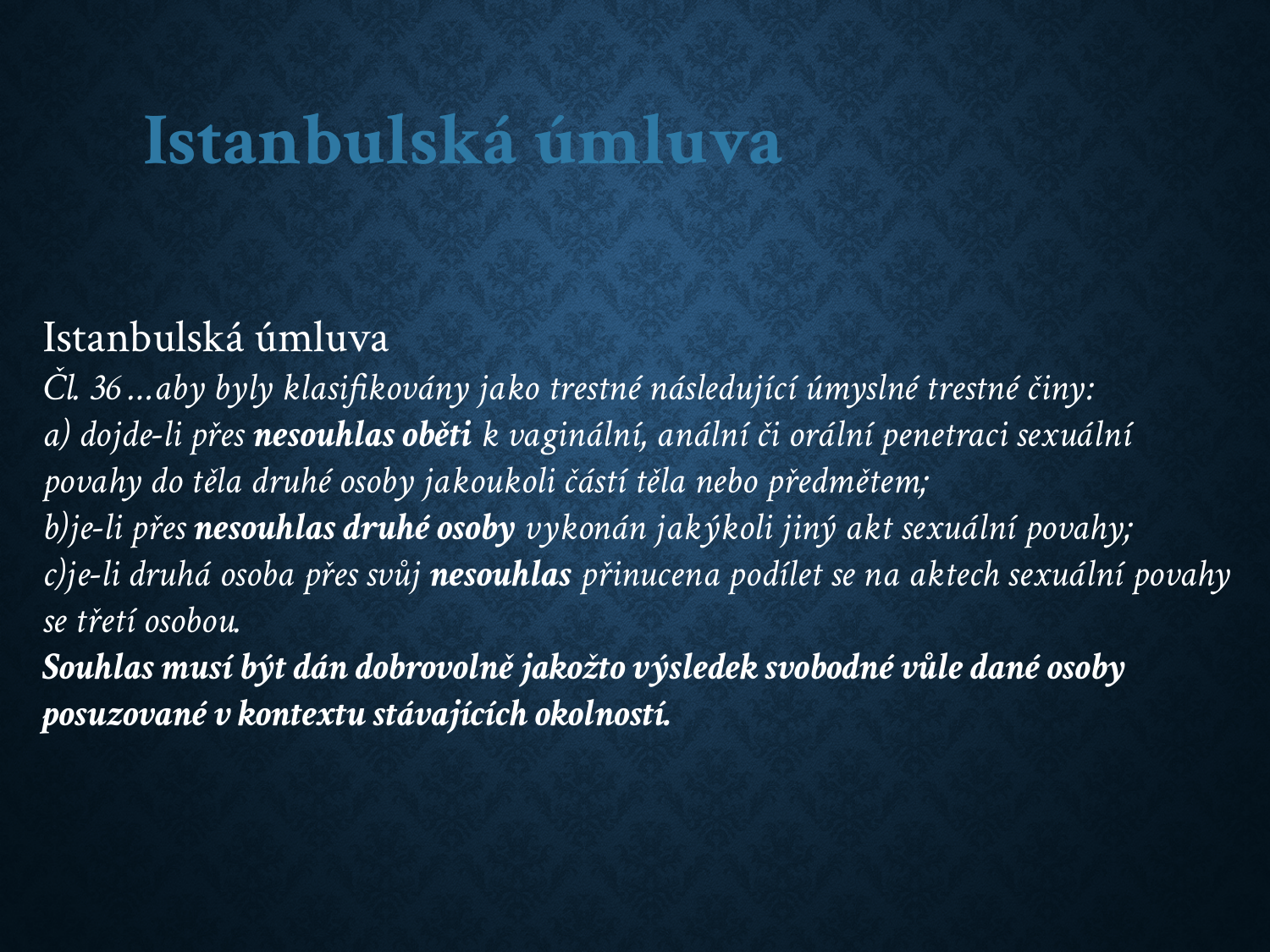

Istanbulská úmluva

Istanbulská úmluva
Čl. 36 …aby byly klasifikovány jako trestné následující úmyslné trestné činy:
a) dojde-li přes nesouhlas oběti k vaginální, anální či orální penetraci sexuální povahy do těla druhé osoby jakoukoli částí těla nebo předmětem;
b)je-li přes nesouhlas druhé osoby vykonán jakýkoli jiný akt sexuální povahy;
c)je-li druhá osoba přes svůj nesouhlas přinucena podílet se na aktech sexuální povahy se třetí osobou.
Souhlas musí být dán dobrovolně jakožto výsledek svobodné vůle dané osoby posuzované v kontextu stávajících okolností.